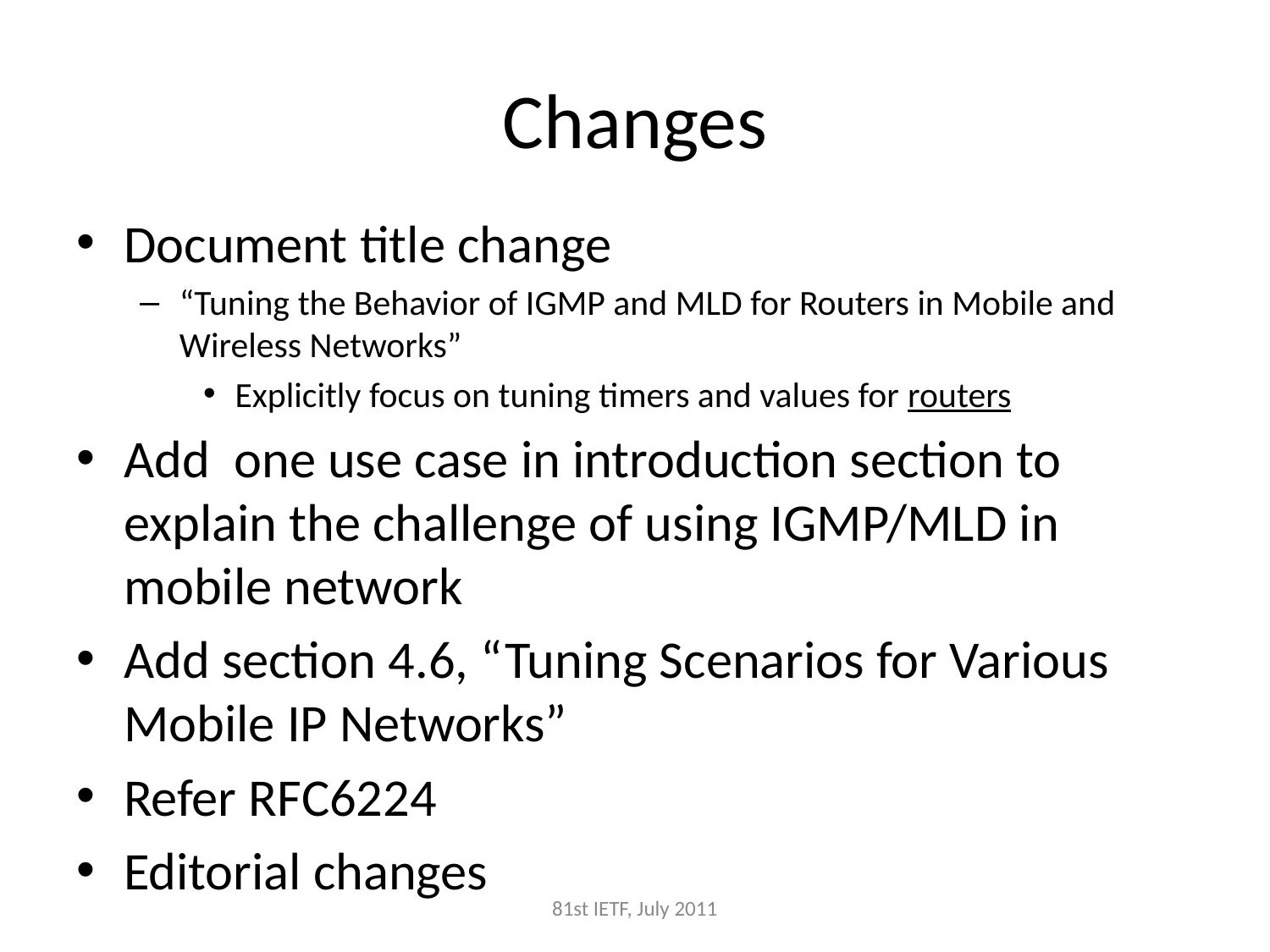

# Changes
Document title change
“Tuning the Behavior of IGMP and MLD for Routers in Mobile and Wireless Networks”
Explicitly focus on tuning timers and values for routers
Add  one use case in introduction section to explain the challenge of using IGMP/MLD in mobile network
Add section 4.6, “Tuning Scenarios for Various Mobile IP Networks”
Refer RFC6224
Editorial changes

81st IETF, July 2011